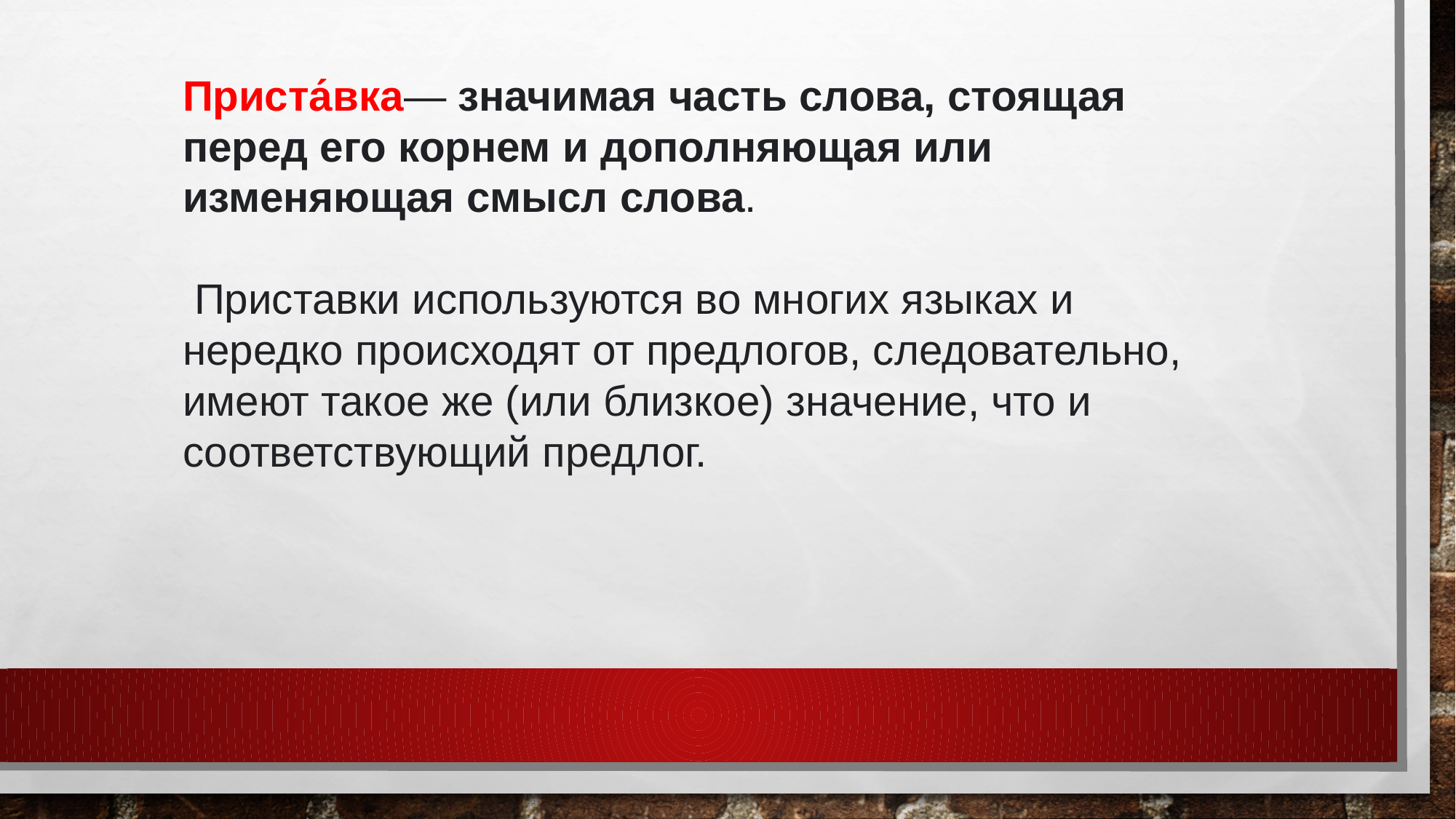

Приста́вка— значимая часть слова, стоящая перед его корнем и дополняющая или изменяющая смысл слова.

 Приставки используются во многих языках и нередко происходят от предлогов, следовательно, имеют такое же (или близкое) значение, что и соответствующий предлог.